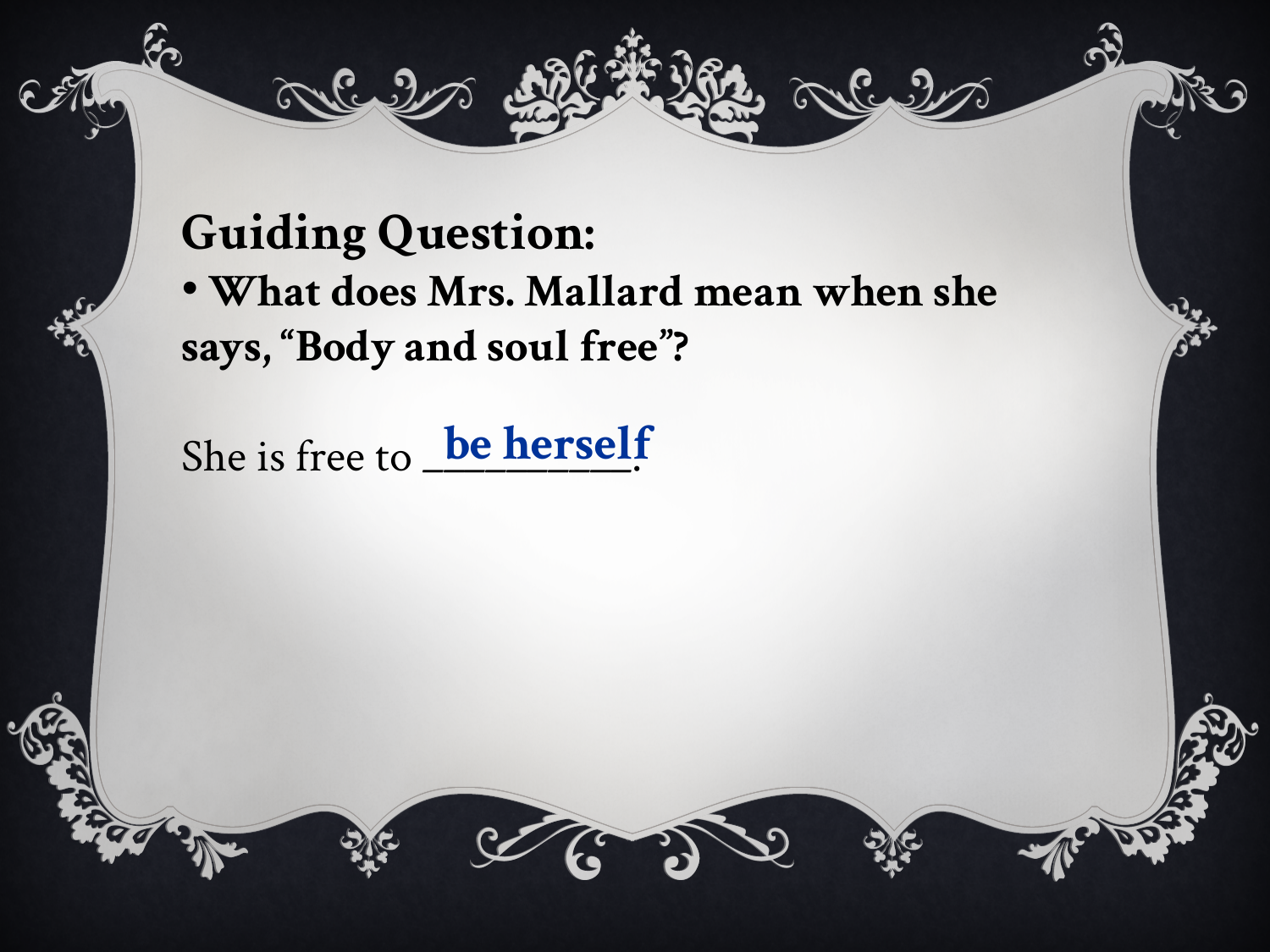

Guiding Question:
 What does Mrs. Mallard mean when she says, “Body and soul free”?

She is free to __________.
be herself